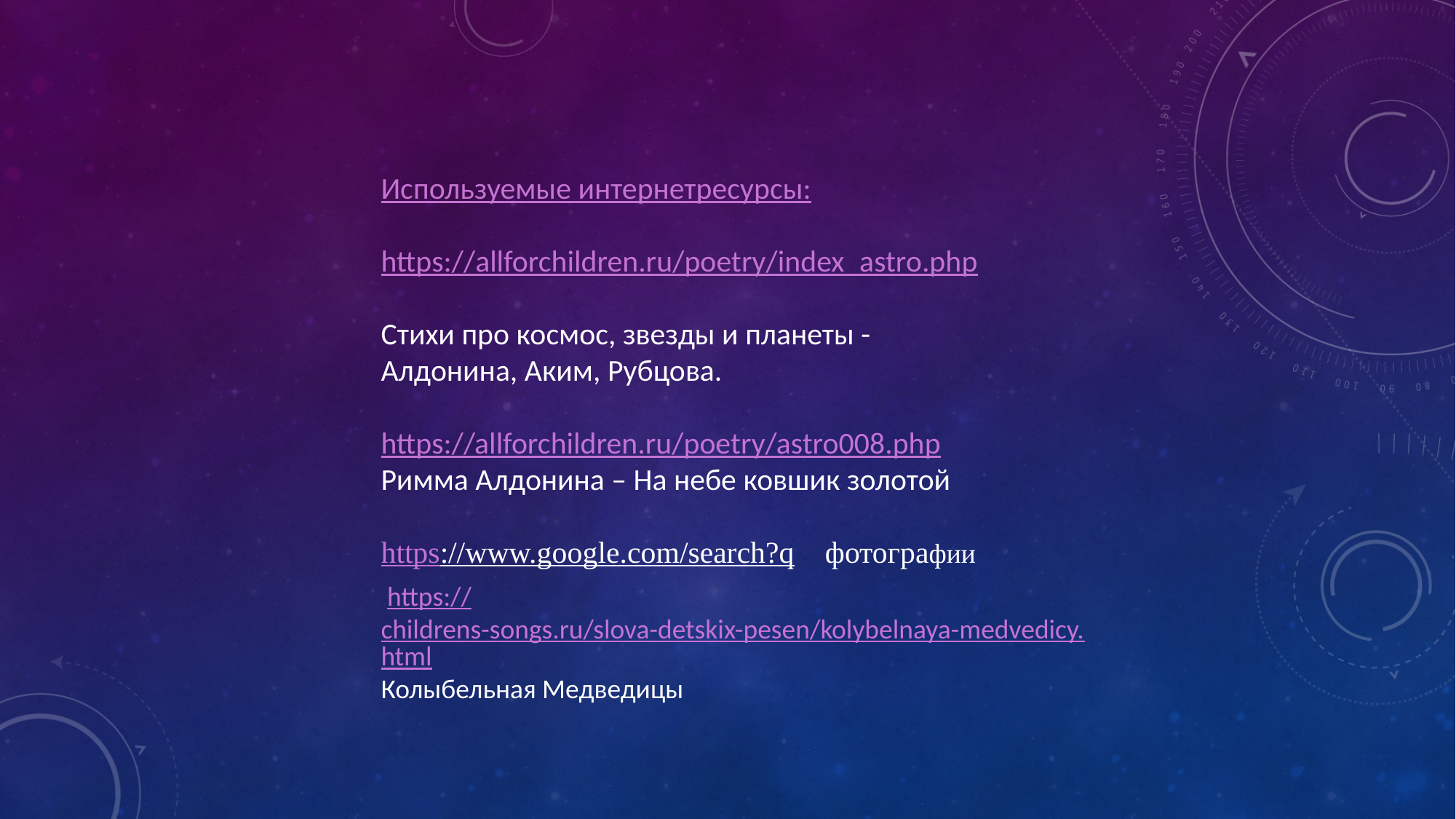

Используемые интернетресурсы:

https://allforchildren.ru/poetry/index_astro.php

Стихи про космос, звезды и планеты -
Алдонина, Аким, Рубцова.

https://allforchildren.ru/poetry/astro008.php
Римма Алдонина – На небе ковшик золотой

https://www.google.com/search?q    фотографии

 https://childrens-songs.ru/slova-detskix-pesen/kolybelnaya-medvedicy.html
Колыбельная Медведицы